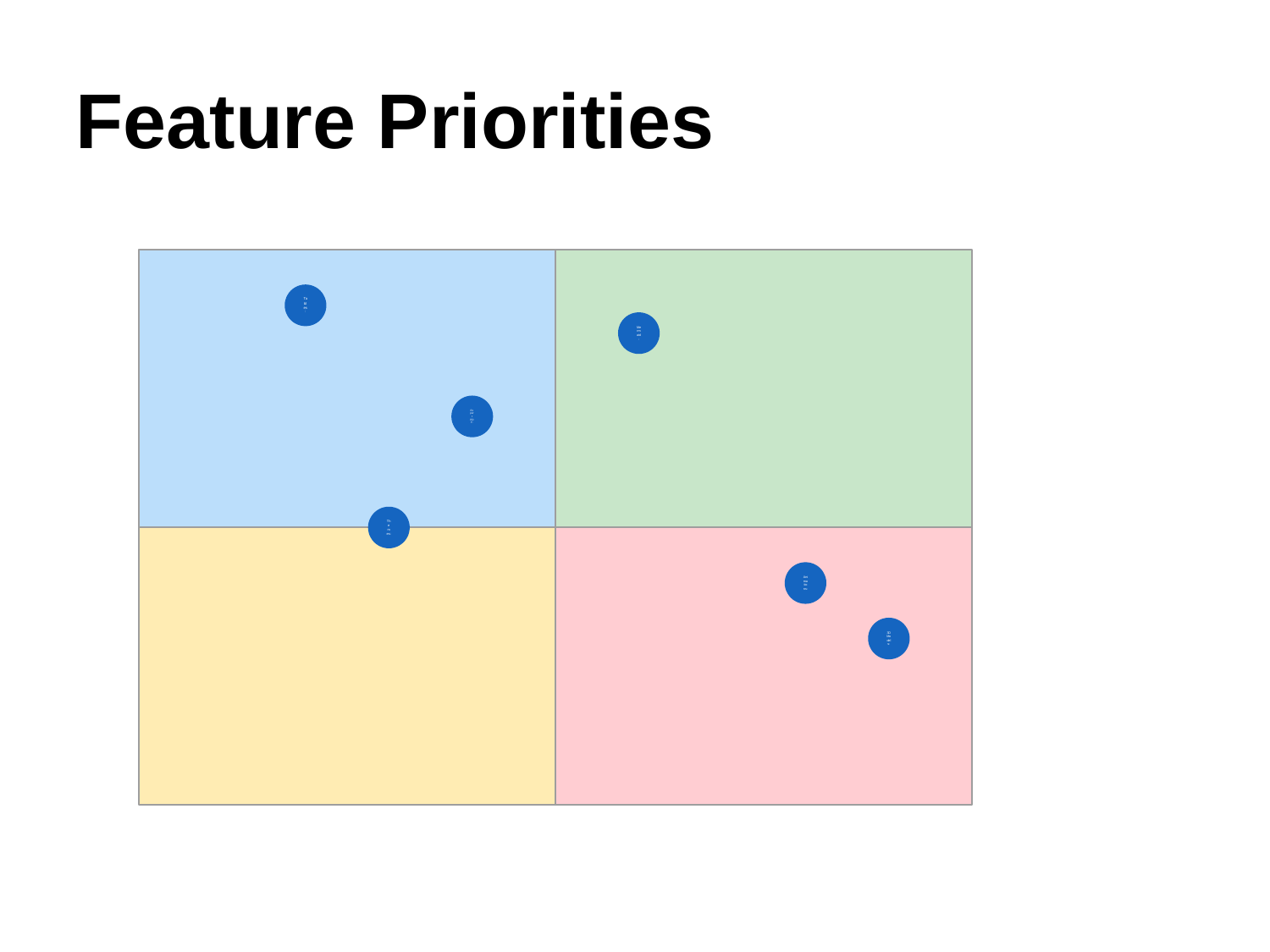

Feature Priorities

Tables:
Mermaid:
Export PDF:
Themes:

Animations:
3D Models: